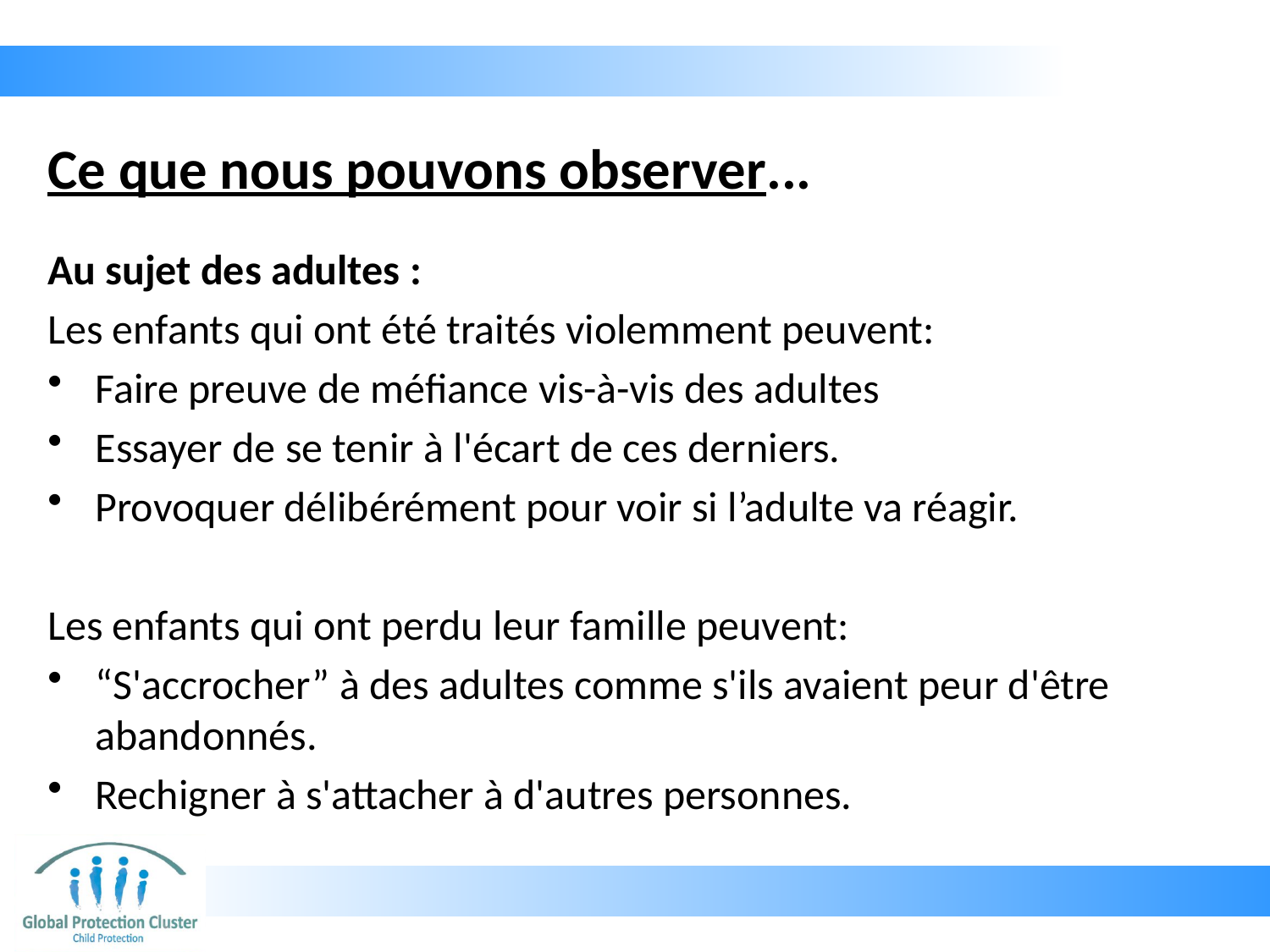

# Ce que nous pouvons observer...
Au sujet des adultes :
Les enfants qui ont été traités violemment peuvent:
Faire preuve de méfiance vis-à-vis des adultes
Essayer de se tenir à l'écart de ces derniers.
Provoquer délibérément pour voir si l’adulte va réagir.

Les enfants qui ont perdu leur famille peuvent:
“S'accrocher” à des adultes comme s'ils avaient peur d'être abandonnés.
Rechigner à s'attacher à d'autres personnes.